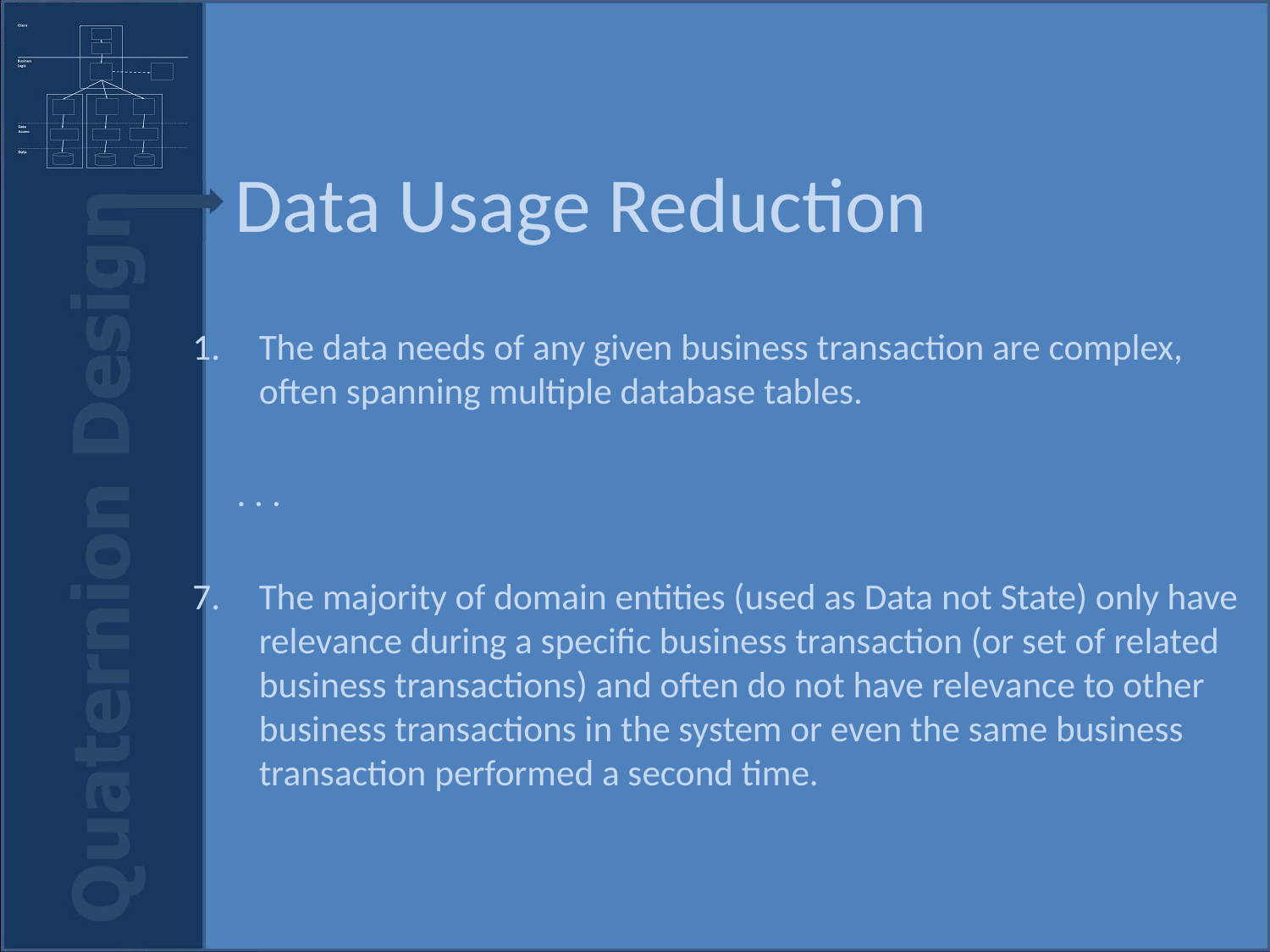

# Data Usage Reduction
The data needs of any given business transaction are complex, often spanning multiple database tables.

	. . .

The majority of domain entities (used as Data not State) only have relevance during a specific business transaction (or set of related business transactions) and often do not have relevance to other business transactions in the system or even the same business transaction performed a second time.